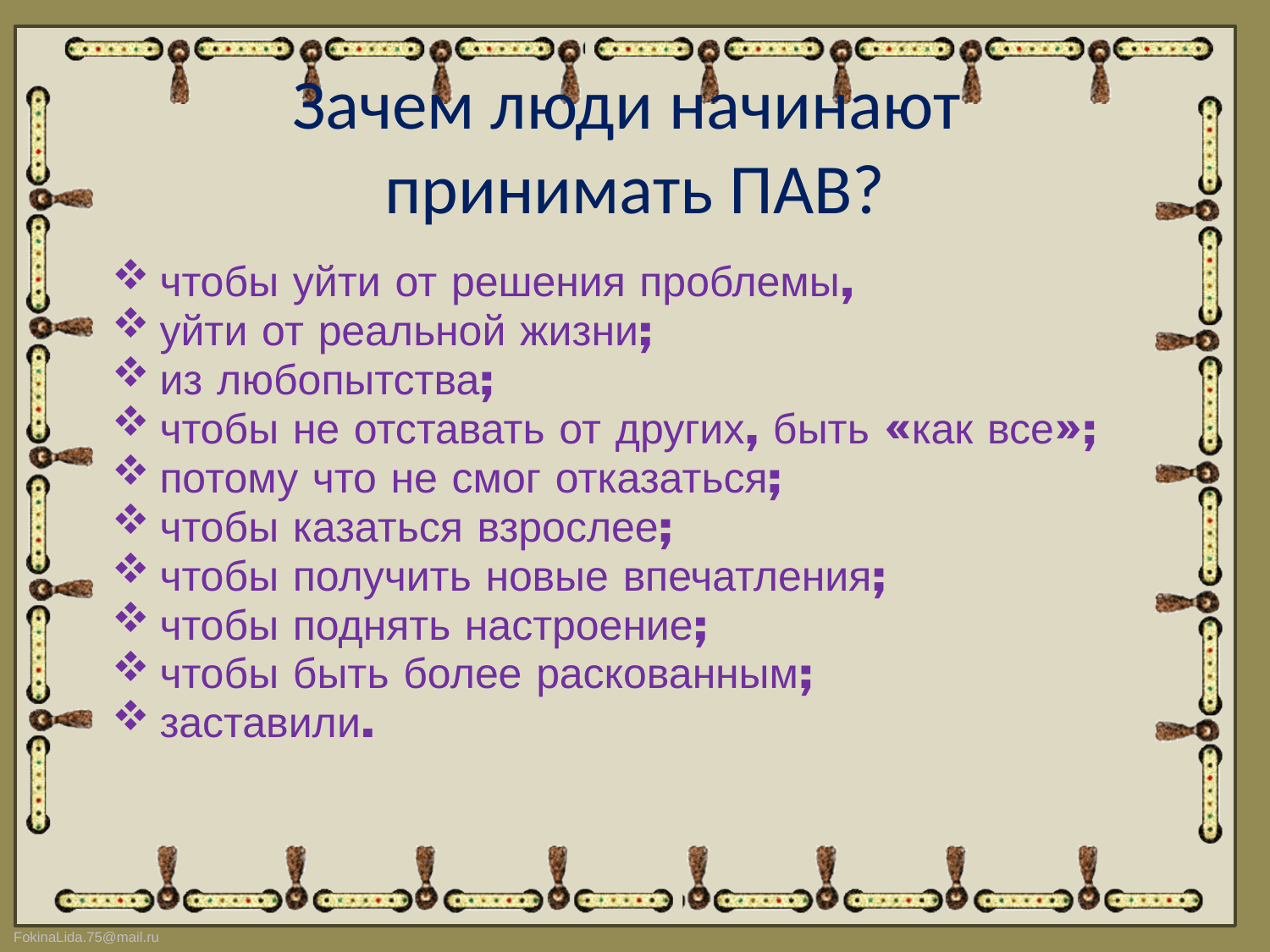

# Зачем люди начинают принимать ПАВ?
чтобы уйти от решения проблемы,
уйти от реальной жизни;
из любопытства;
чтобы не отставать от других, быть «как все»;
потому что не смог отказаться;
чтобы казаться взрослее;
чтобы получить новые впечатления;
чтобы поднять настроение;
чтобы быть более раскованным;
заставили.